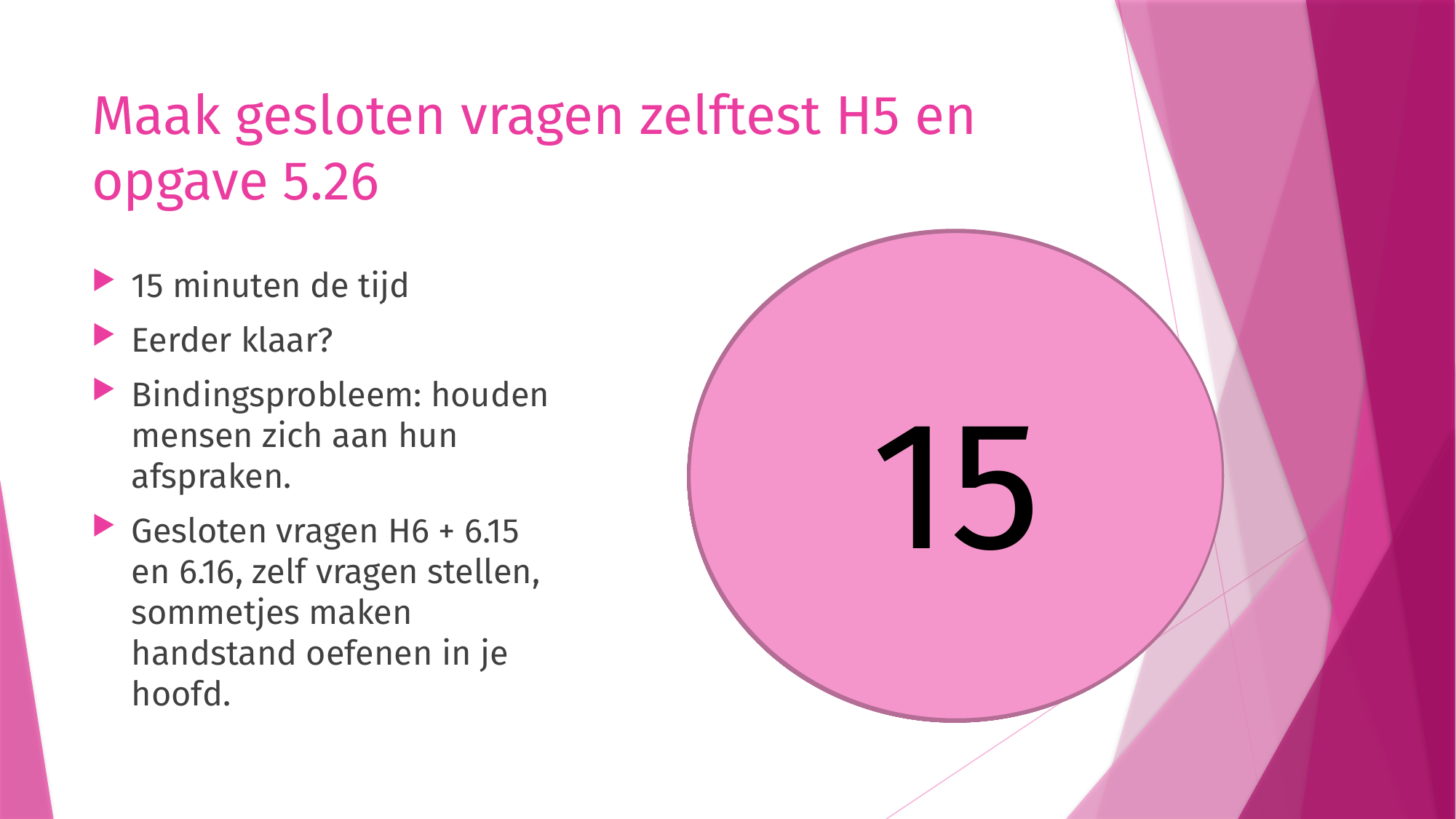

# Maak gesloten vragen zelftest H5 en opgave 5.26
10
13
14
15
11
9
8
12
5
6
7
4
3
1
2
15 minuten de tijd
Eerder klaar?
Bindingsprobleem: houden mensen zich aan hun afspraken.
Gesloten vragen H6 + 6.15 en 6.16, zelf vragen stellen, sommetjes maken handstand oefenen in je hoofd.